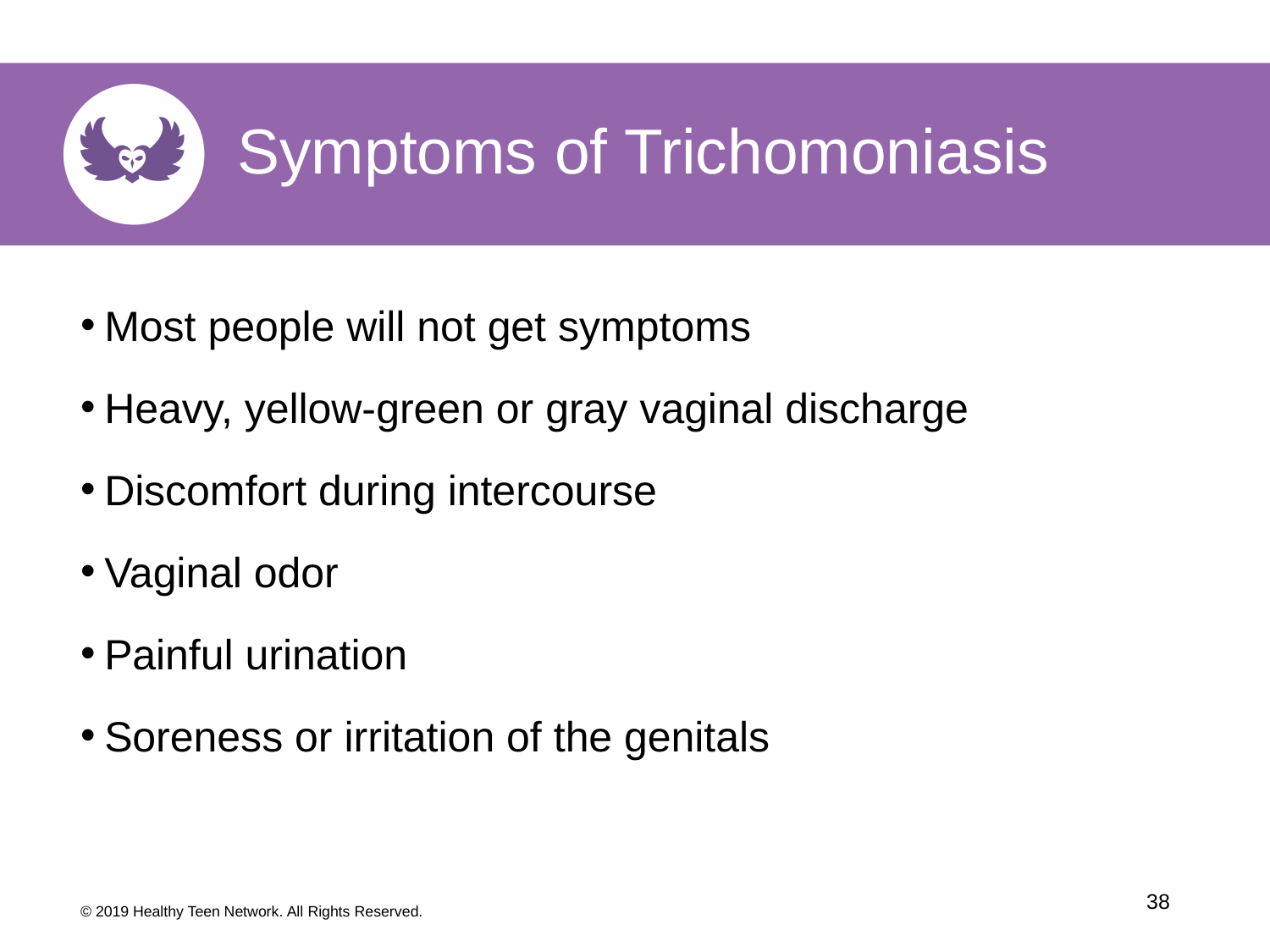

Symptoms of Trichomoniasis
Most people will not get symptoms
Heavy, yellow-green or gray vaginal discharge
Discomfort during intercourse
Vaginal odor
Painful urination
Soreness or irritation of the genitals